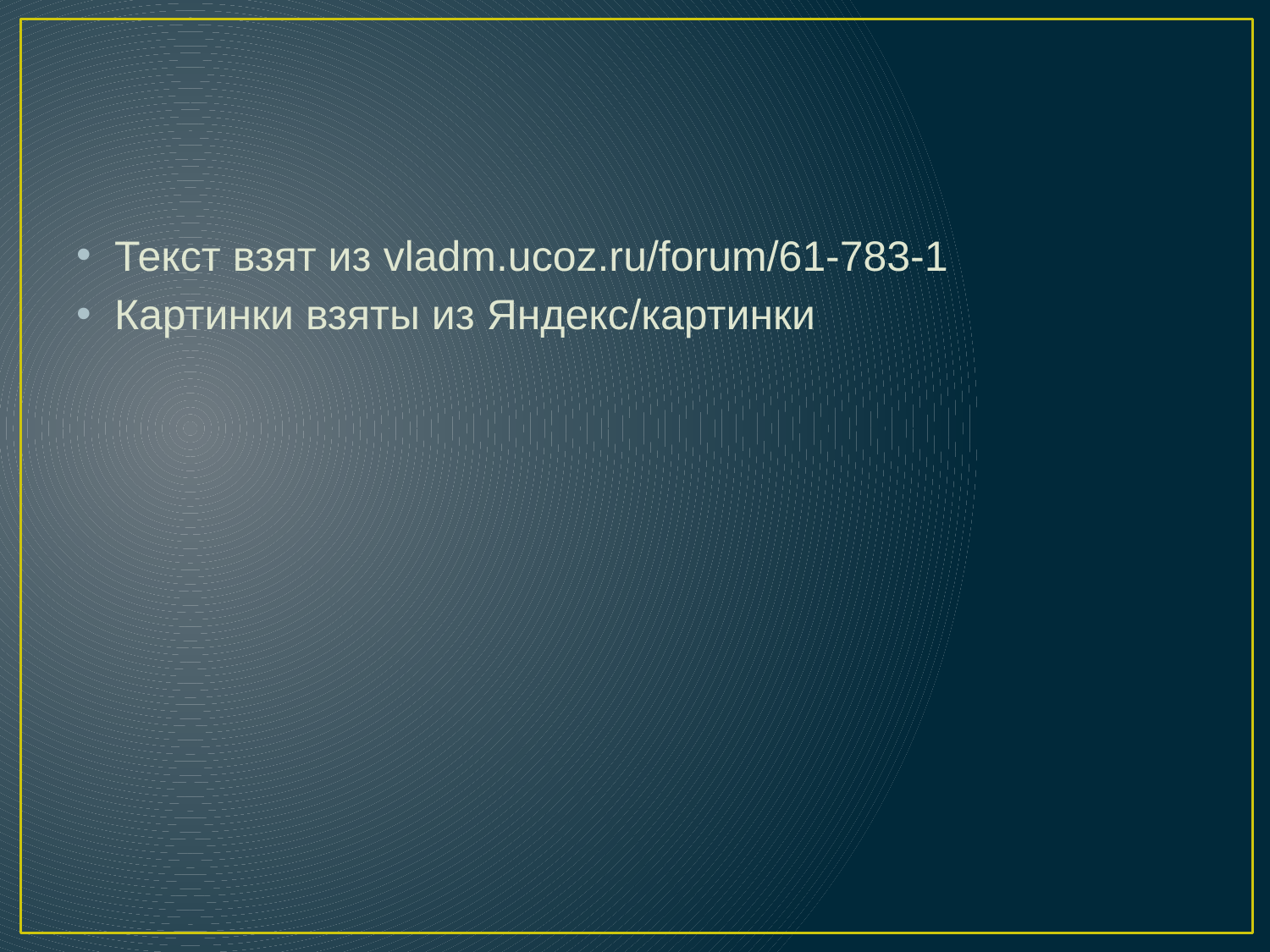

#
Текст взят из vladm.ucoz.ru/forum/61-783-1
Картинки взяты из Яндекс/картинки